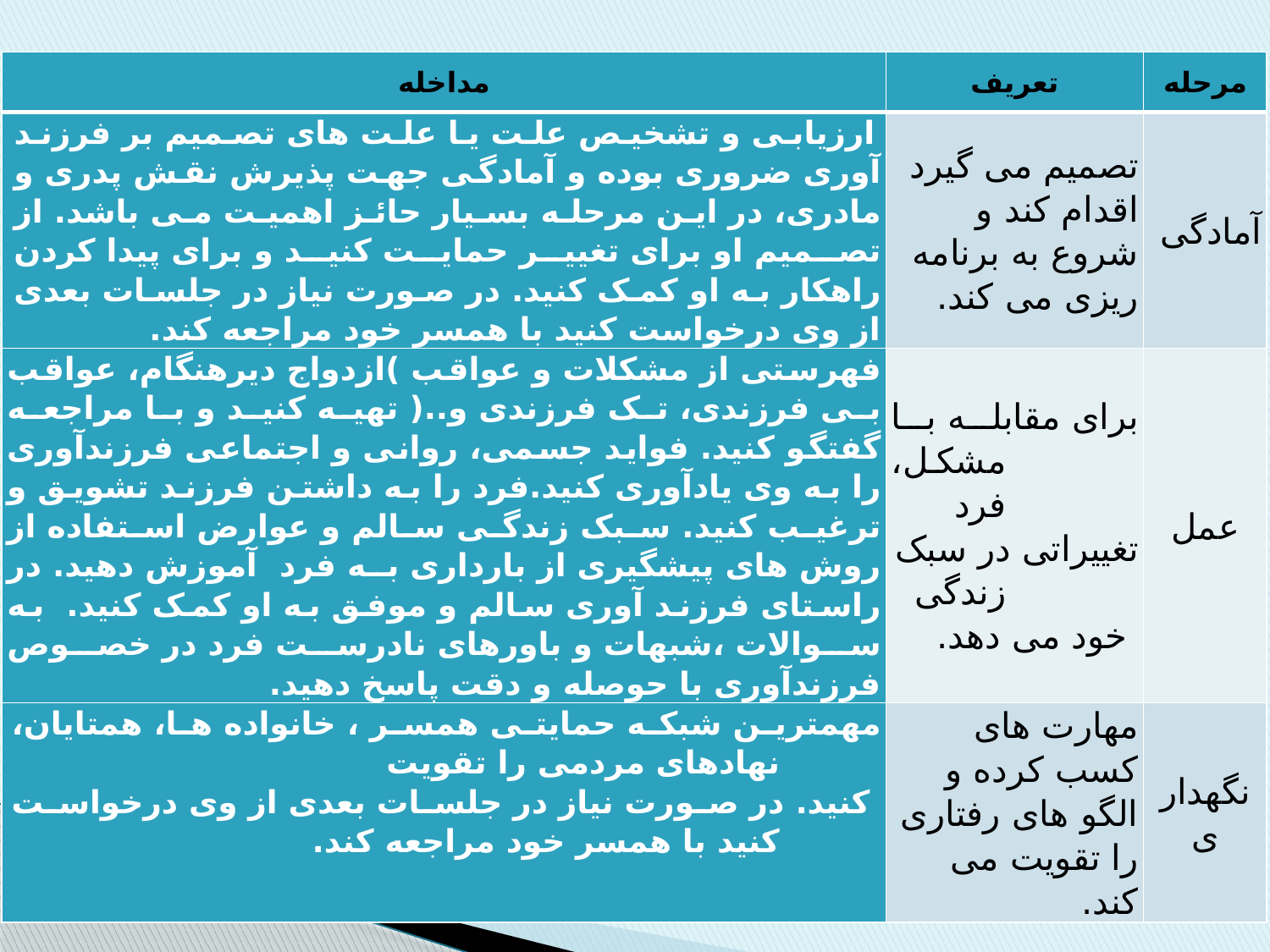

| مداخله | تعریف | مرحله |
| --- | --- | --- |
| ارزیابی و تشخیص علت یا علت های تصمیم بر فرزند آوری ضروری بوده و آمادگی جهت پذیرش نقش پدری و مادری، در این مرحله بسیار حائز اهمیت می باشد. از تصمیم او برای تغییر حمایت کنید و برای پیدا کردن راهکار به او کمک کنید. در صورت نیاز در جلسات بعدی از وی درخواست کنید با همسر خود مراجعه کند. | تصمیم می گیرد اقدام کند و شروع به برنامه ریزی می کند. | آمادگی |
| فهرستی از مشکلات و عواقب )ازدواج دیرهنگام، عواقب بی فرزندی، تک فرزندی و..( تهیه کنید و با مراجعه گفتگو کنید. فواید جسمی، روانی و اجتماعی فرزندآوری را به وی یادآوری کنید.فرد را به داشتن فرزند تشویق و ترغیب کنید. سبک زندگی سالم و عوارض استفاده از روش های پیشگیری از بارداری به فرد آموزش دهید. در راستای فرزند آوری سالم و موفق به او کمک کنید. به سوالات ،شبهات و باورهای نادرست فرد در خصوص فرزندآوری با حوصله و دقت پاسخ دهید. | برای مقابله با مشکل، فرد تغییراتی در سبک زندگی خود می دهد. | عمل |
| مهمترین شبکه حمایتی همسر ، خانواده ها، همتایان، نهادهای مردمی را تقویت کنید. در صورت نیاز در جلسات بعدی از وی درخواست کنید با همسر خود مراجعه کند. | مهارت های کسب کرده و الگو های رفتاری را تقویت می کند. | نگهداری |